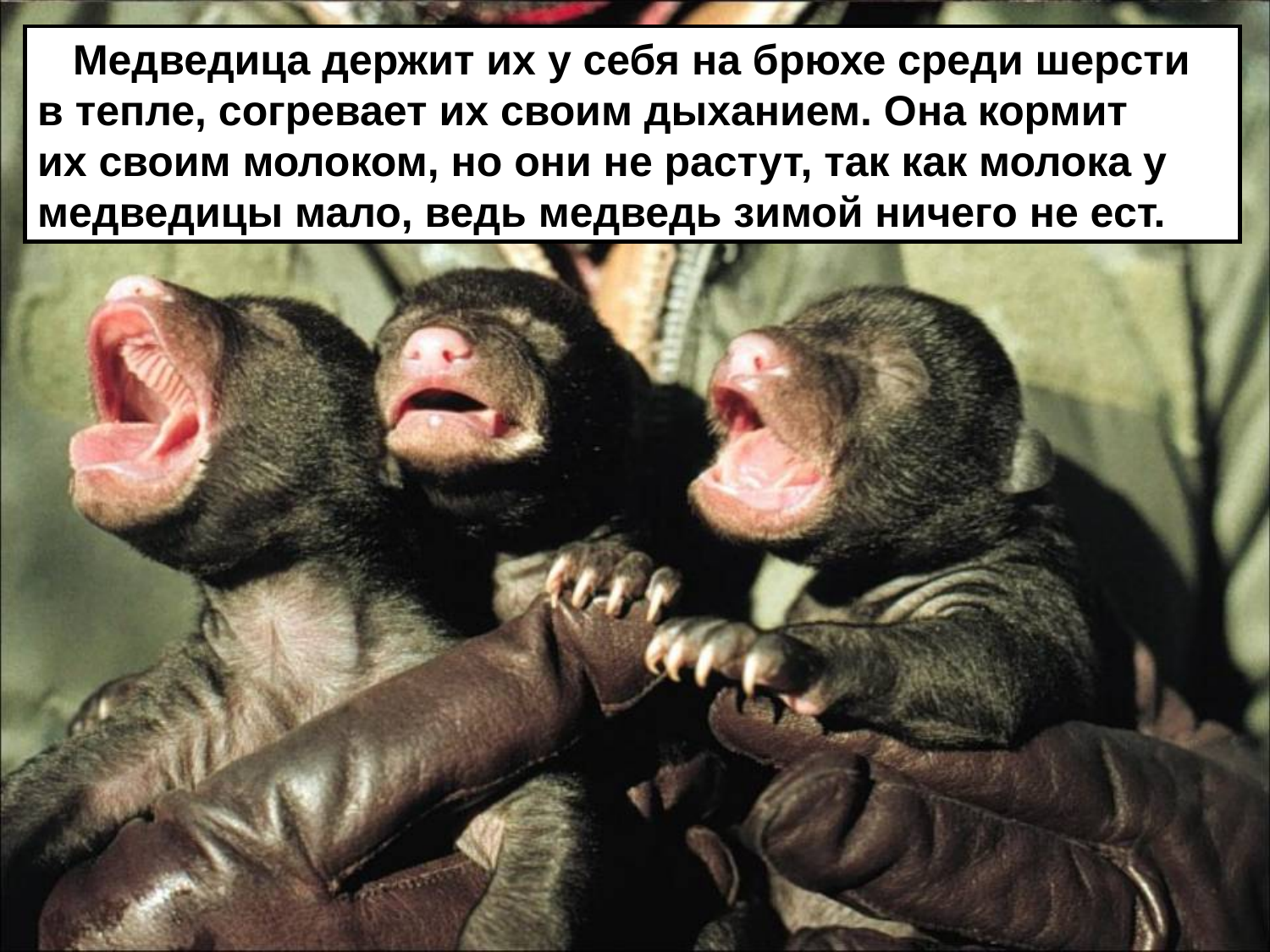

Медведица держит их у себя на брюхе среди шерсти
в тепле, согревает их своим дыханием. Она кормит
их своим молоком, но они не растут, так как молока у
медведицы мало, ведь медведь зимой ничего не ест.